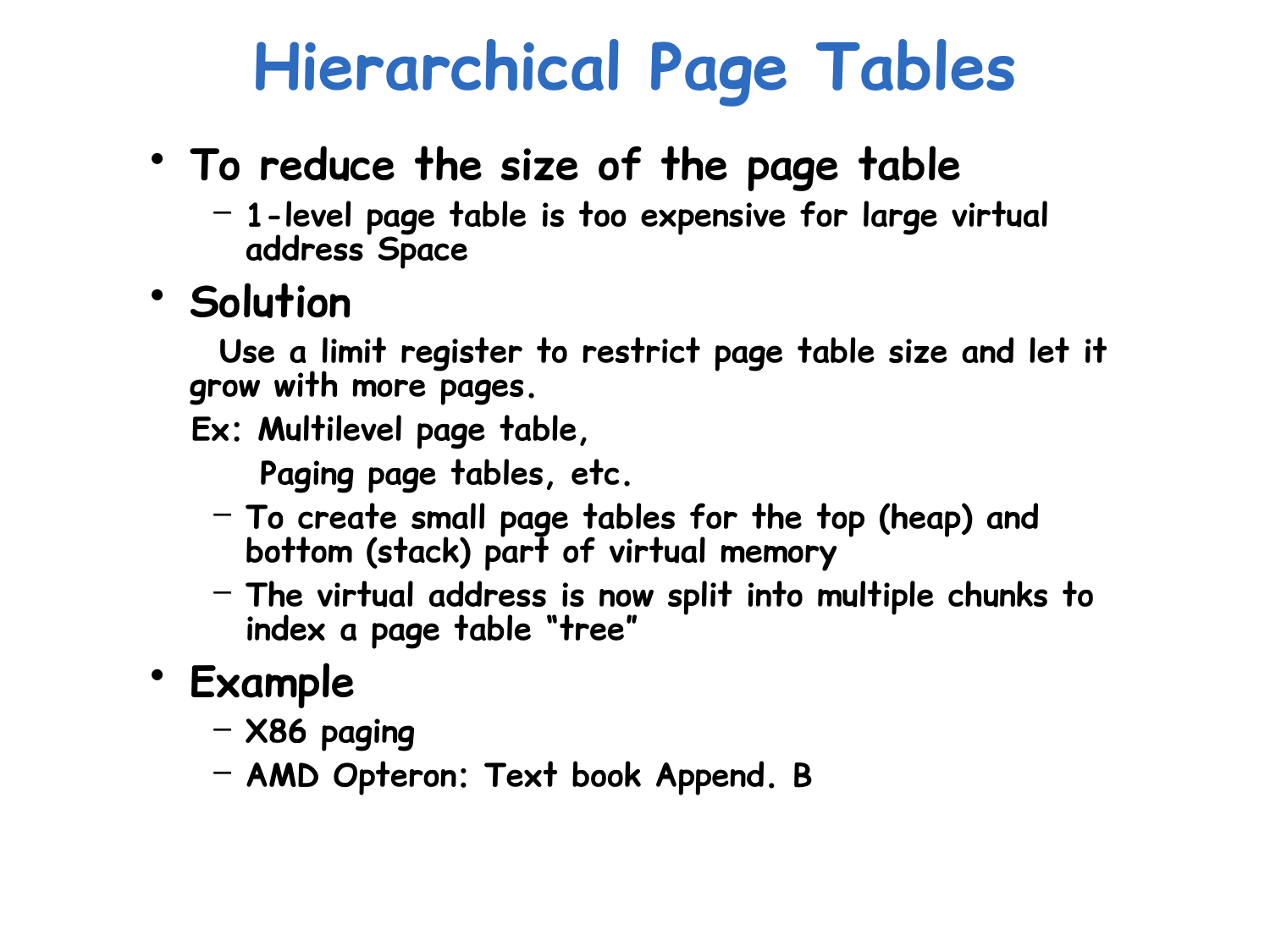

# Hierarchical Page Tables
To reduce the size of the page table
1-level page table is too expensive for large virtual address Space
Solution
     Use a limit register to restrict page table size and let it grow with more pages.
   Ex: Multilevel page table,
        Paging page tables, etc.
To create small page tables for the top (heap) and bottom (stack) part of virtual memory
The virtual address is now split into multiple chunks to index a page table “tree”
Example
X86 paging
AMD Opteron: Text book Append. B